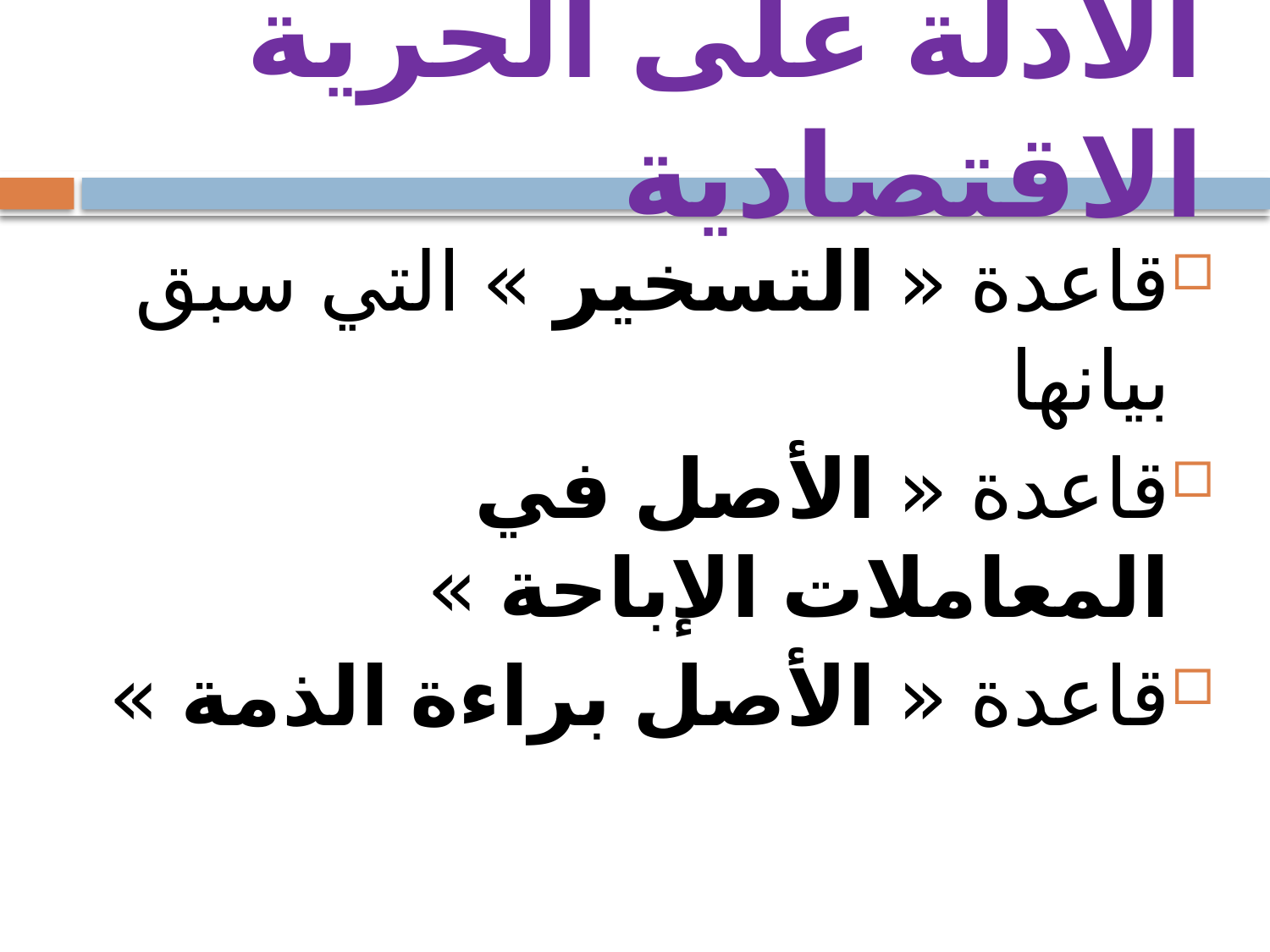

# الأدلة على الحرية الاقتصادية
قاعدة « التسخير » التي سبق بيانها
قاعدة « الأصل في المعاملات الإباحة »
قاعدة « الأصل براءة الذمة »